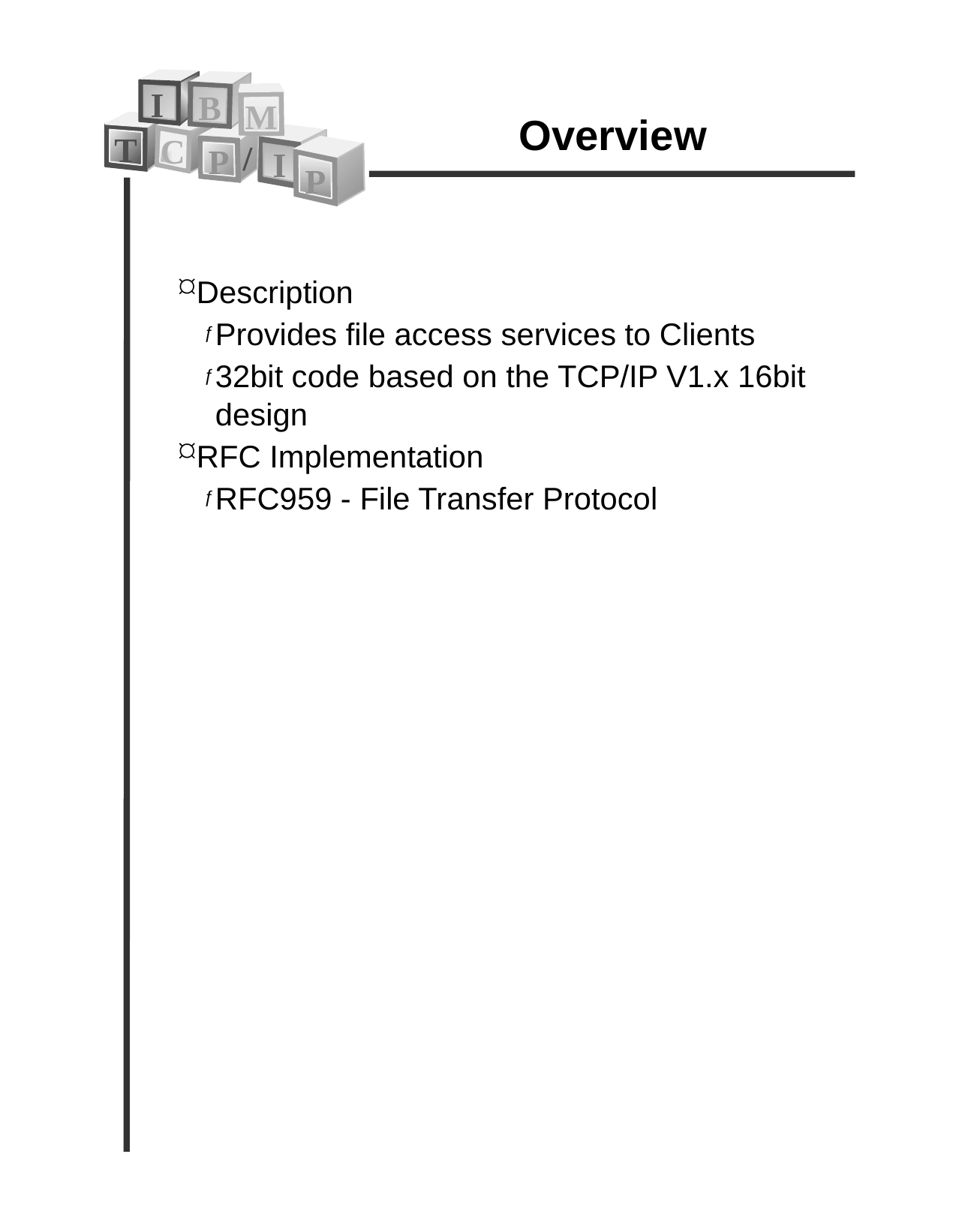

Overview

I

B

M

T
C

/

P

I

P

Description
Provides file access services to Clients
32bit code based on the TCP/IP V1.x 16bit design
RFC Implementation
RFC959 - File Transfer Protocol